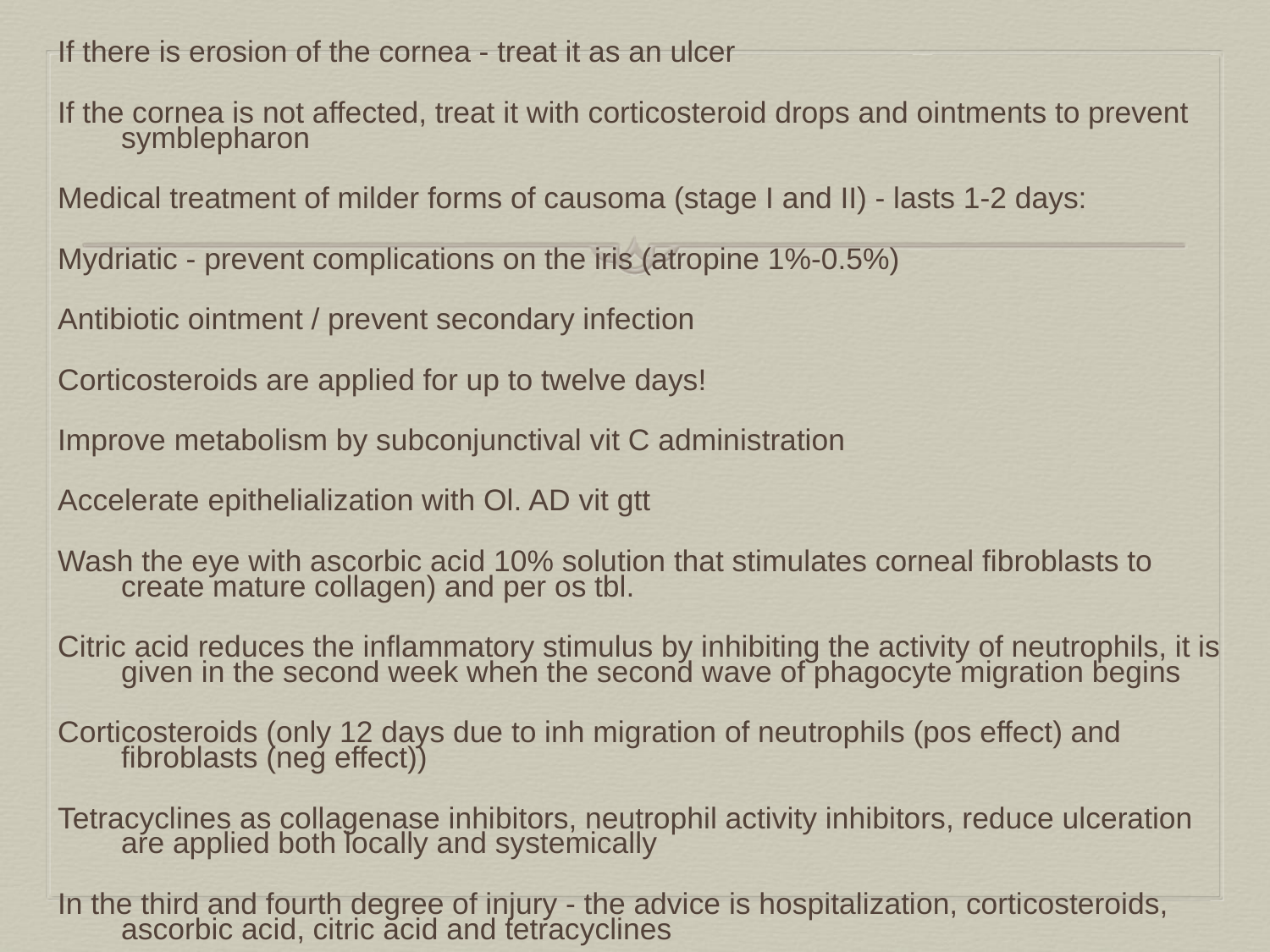

If there is erosion of the cornea - treat it as an ulcer
If the cornea is not affected, treat it with corticosteroid drops and ointments to prevent symblepharon
Medical treatment of milder forms of causoma (stage I and II) - lasts 1-2 days:
Mydriatic - prevent complications on the iris (atropine 1%-0.5%)
Antibiotic ointment / prevent secondary infection
Corticosteroids are applied for up to twelve days!
Improve metabolism by subconjunctival vit C administration
Accelerate epithelialization with Ol. AD vit gtt
Wash the eye with ascorbic acid 10% solution that stimulates corneal fibroblasts to create mature collagen) and per os tbl.
Citric acid reduces the inflammatory stimulus by inhibiting the activity of neutrophils, it is given in the second week when the second wave of phagocyte migration begins
Corticosteroids (only 12 days due to inh migration of neutrophils (pos effect) and fibroblasts (neg effect))
Tetracyclines as collagenase inhibitors, neutrophil activity inhibitors, reduce ulceration are applied both locally and systemically
In the third and fourth degree of injury - the advice is hospitalization, corticosteroids, ascorbic acid, citric acid and tetracyclines